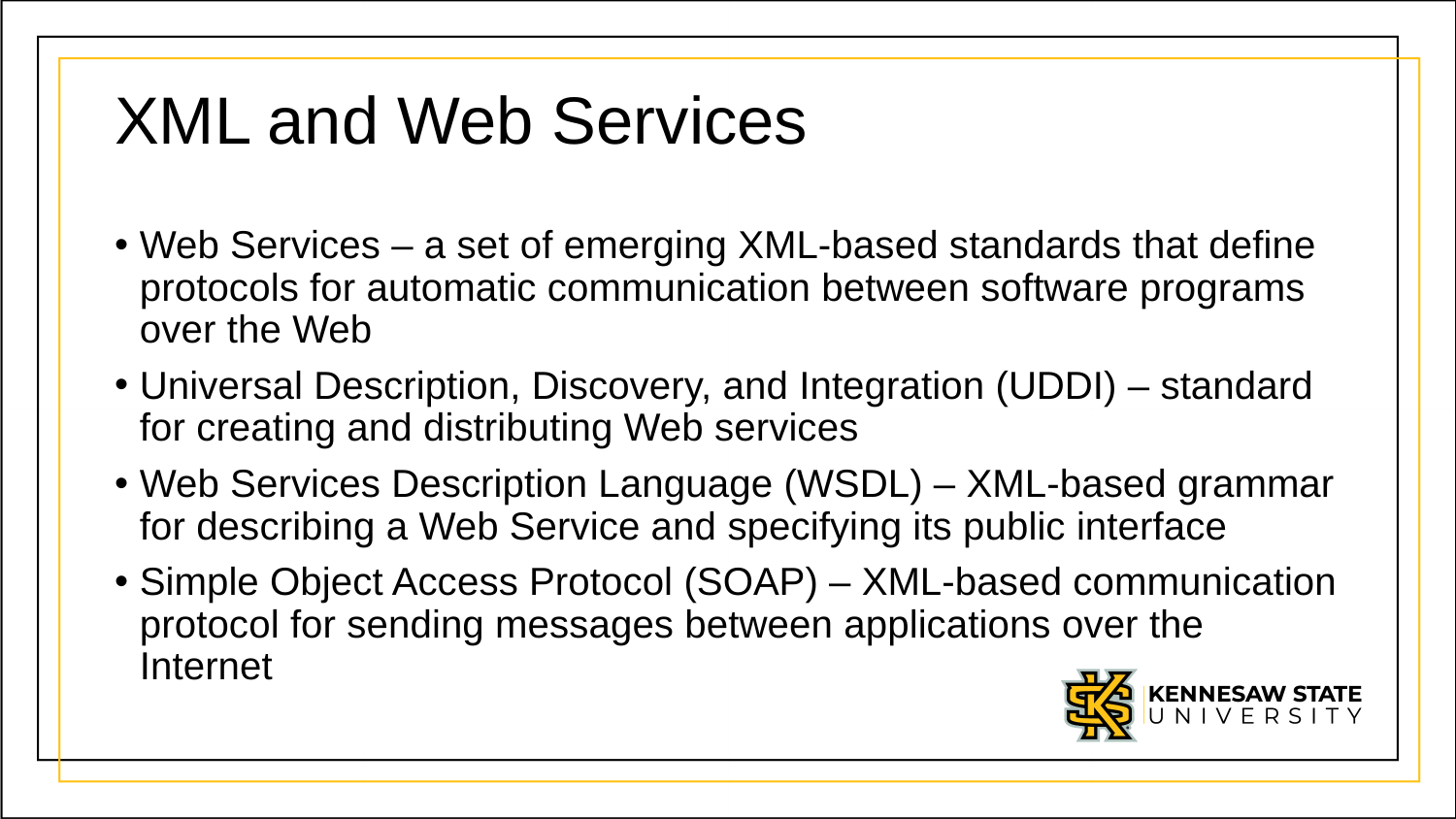

# XML and Web Services
Web Services – a set of emerging XML-based standards that define protocols for automatic communication between software programs over the Web
Universal Description, Discovery, and Integration (UDDI) – standard for creating and distributing Web services
Web Services Description Language (WSDL) – XML-based grammar for describing a Web Service and specifying its public interface
Simple Object Access Protocol (SOAP) – XML-based communication protocol for sending messages between applications over the Internet